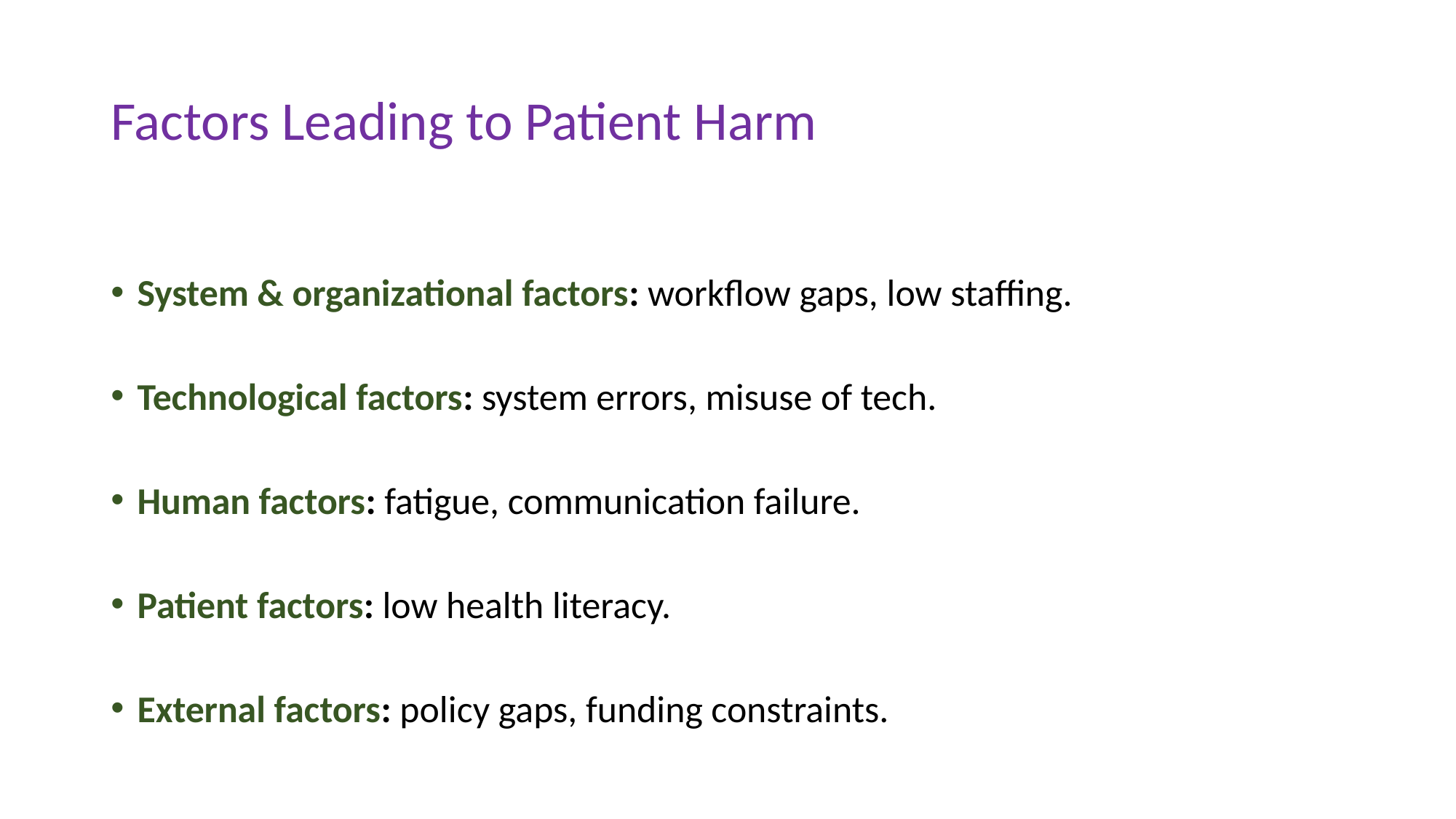

# Factors Leading to Patient Harm
System & organizational factors: workflow gaps, low staffing.
Technological factors: system errors, misuse of tech.
Human factors: fatigue, communication failure.
Patient factors: low health literacy.
External factors: policy gaps, funding constraints.